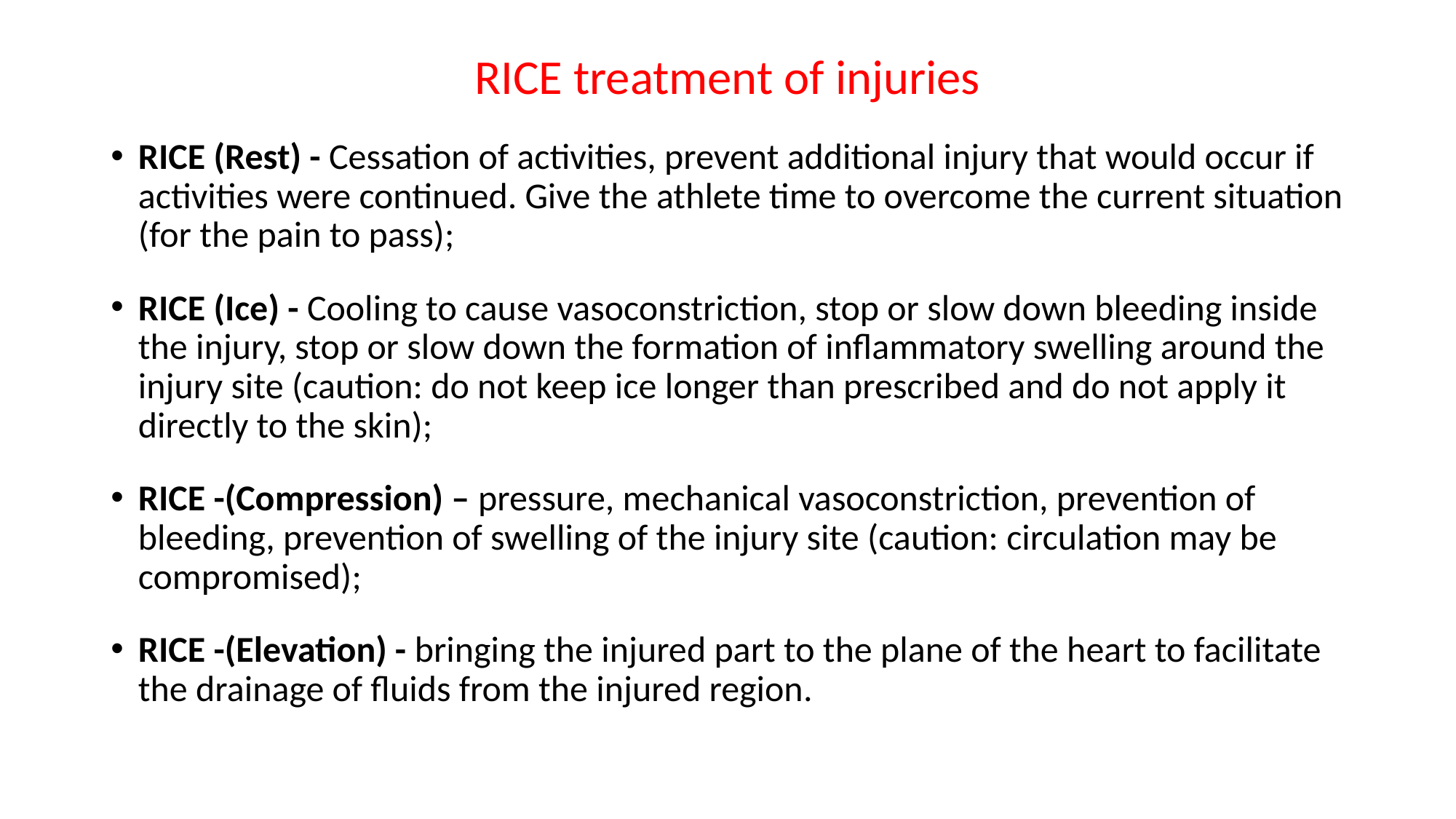

# RICE treatment of injuries
RICE (Rest) - Cessation of activities, prevent additional injury that would occur if activities were continued. Give the athlete time to overcome the current situation (for the pain to pass);
RICE (Ice) - Cooling to cause vasoconstriction, stop or slow down bleeding inside the injury, stop or slow down the formation of inflammatory swelling around the injury site (caution: do not keep ice longer than prescribed and do not apply it directly to the skin);
RICE -(Compression) – pressure, mechanical vasoconstriction, prevention of bleeding, prevention of swelling of the injury site (caution: circulation may be compromised);
RICE -(Elevation) - bringing the injured part to the plane of the heart to facilitate the drainage of fluids from the injured region.